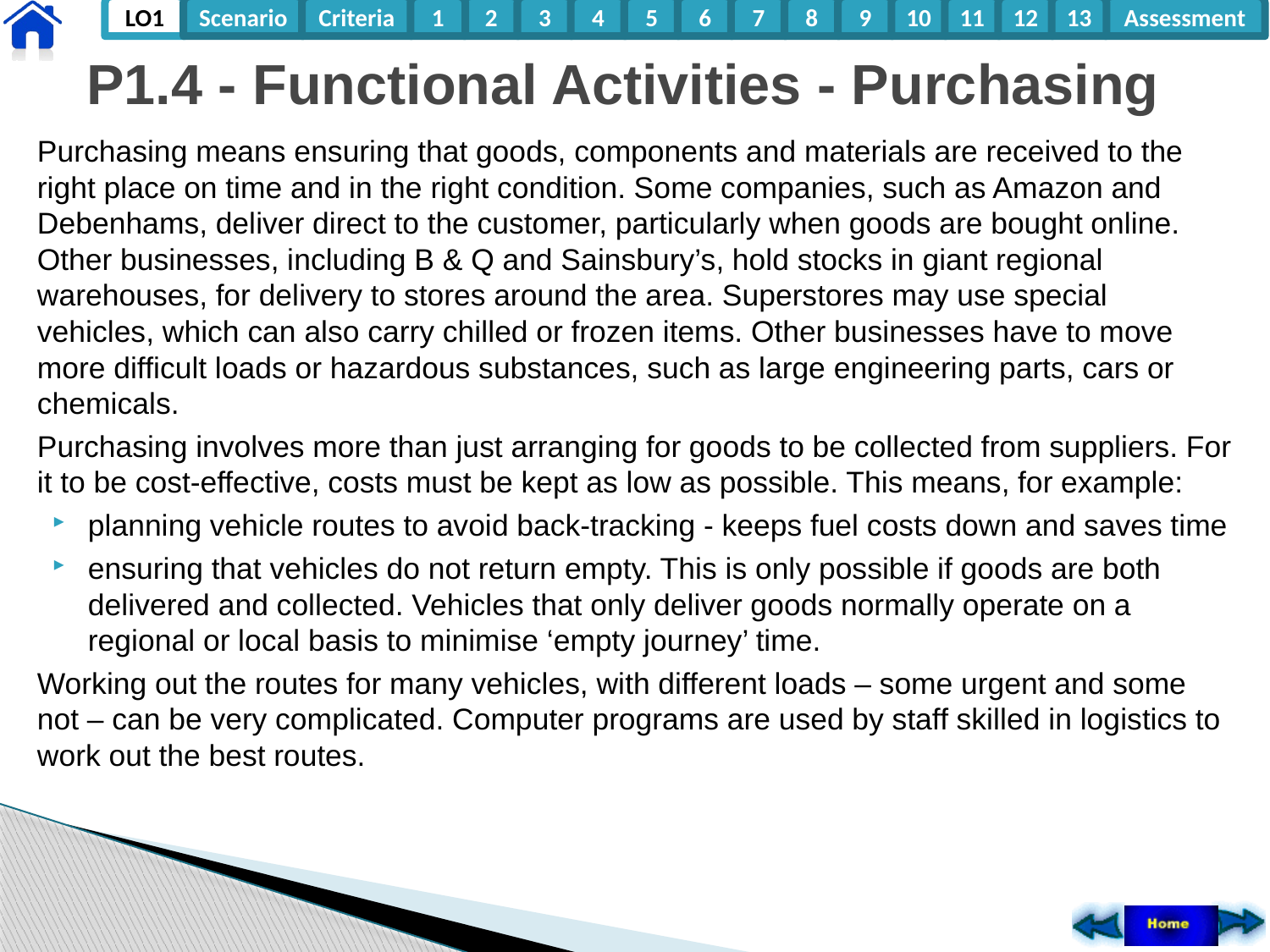

# P1.4 - Functional Activities - Purchasing
Purchasing means ensuring that goods, components and materials are received to the right place on time and in the right condition. Some companies, such as Amazon and Debenhams, deliver direct to the customer, particularly when goods are bought online. Other businesses, including B & Q and Sainsbury’s, hold stocks in giant regional warehouses, for delivery to stores around the area. Superstores may use special vehicles, which can also carry chilled or frozen items. Other businesses have to move more difficult loads or hazardous substances, such as large engineering parts, cars or chemicals.
Purchasing involves more than just arranging for goods to be collected from suppliers. For it to be cost-effective, costs must be kept as low as possible. This means, for example:
planning vehicle routes to avoid back-tracking - keeps fuel costs down and saves time
ensuring that vehicles do not return empty. This is only possible if goods are both delivered and collected. Vehicles that only deliver goods normally operate on a regional or local basis to minimise ‘empty journey’ time.
Working out the routes for many vehicles, with different loads – some urgent and some not – can be very complicated. Computer programs are used by staff skilled in logistics to work out the best routes.